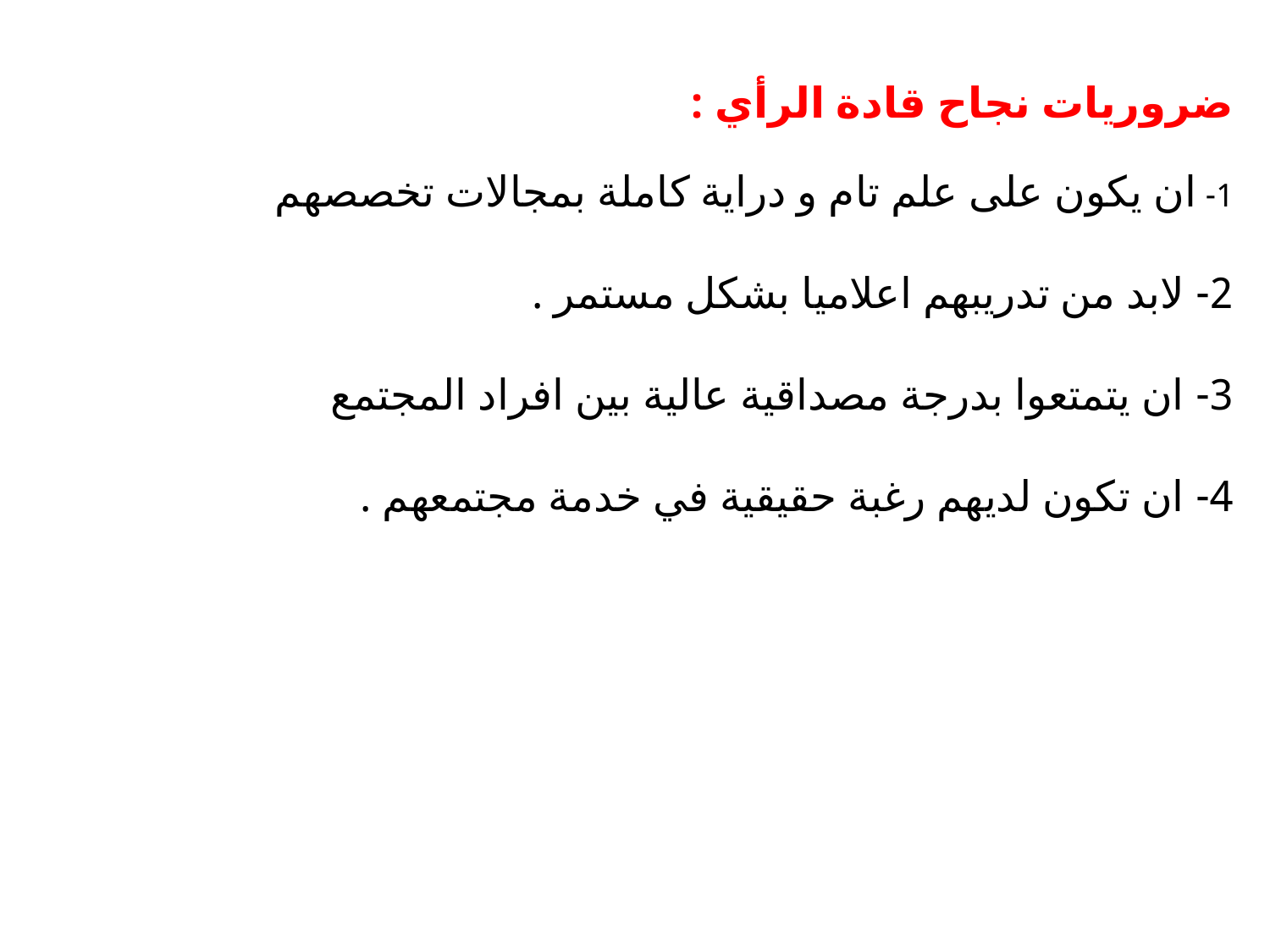

ضروريات نجاح قادة الرأي :

1- ان يكون على علم تام و دراية كاملة بمجالات تخصصهم

2- لابد من تدريبهم اعلاميا بشكل مستمر .

3- ان يتمتعوا بدرجة مصداقية عالية بين افراد المجتمع

4- ان تكون لديهم رغبة حقيقية في خدمة مجتمعهم .